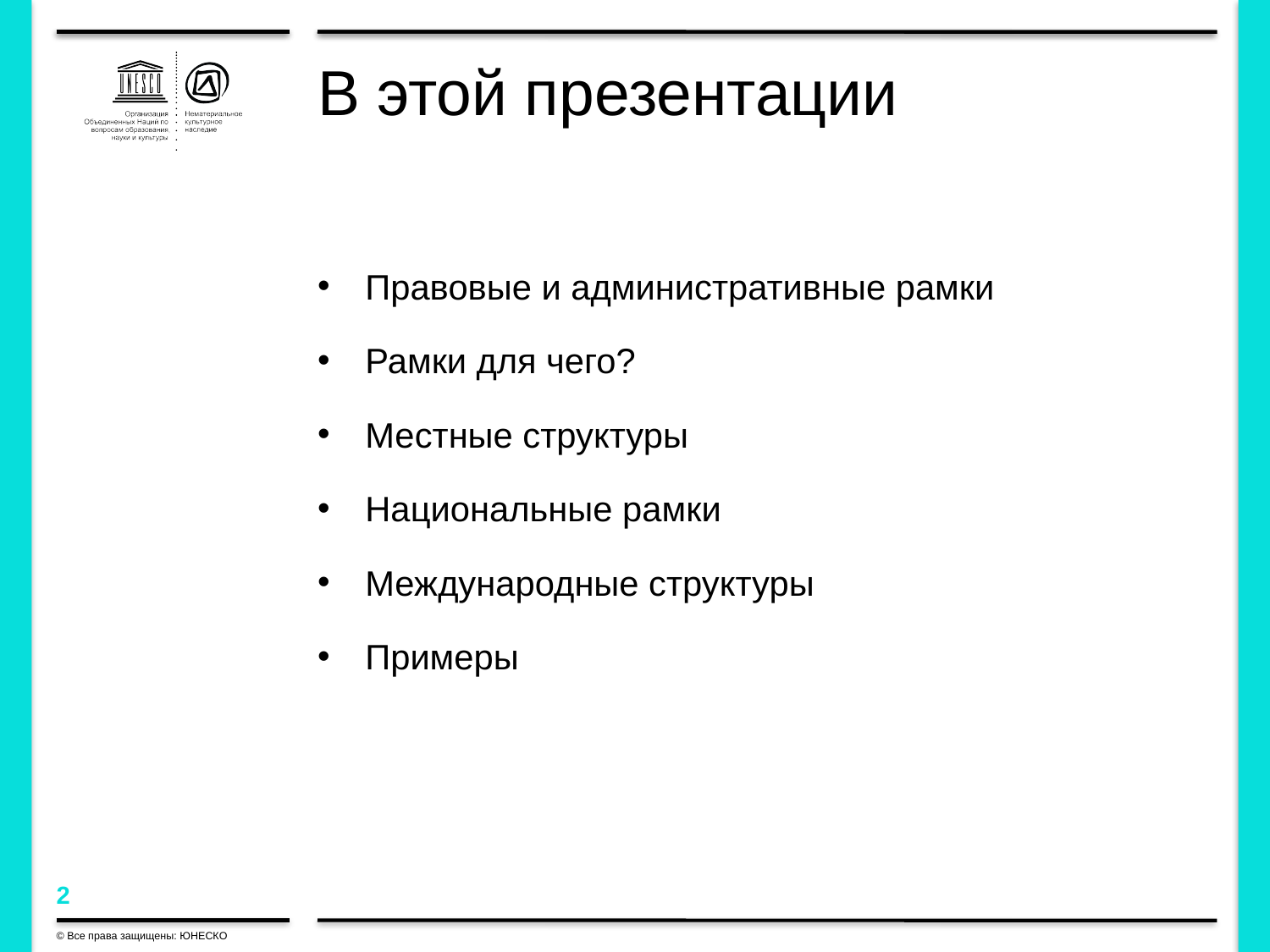

# В этой презентации
Правовые и административные рамки
Рамки для чего?
Местные структуры
Национальные рамки
Международные структуры
Примеры

© Все права защищены: ЮНЕСКО